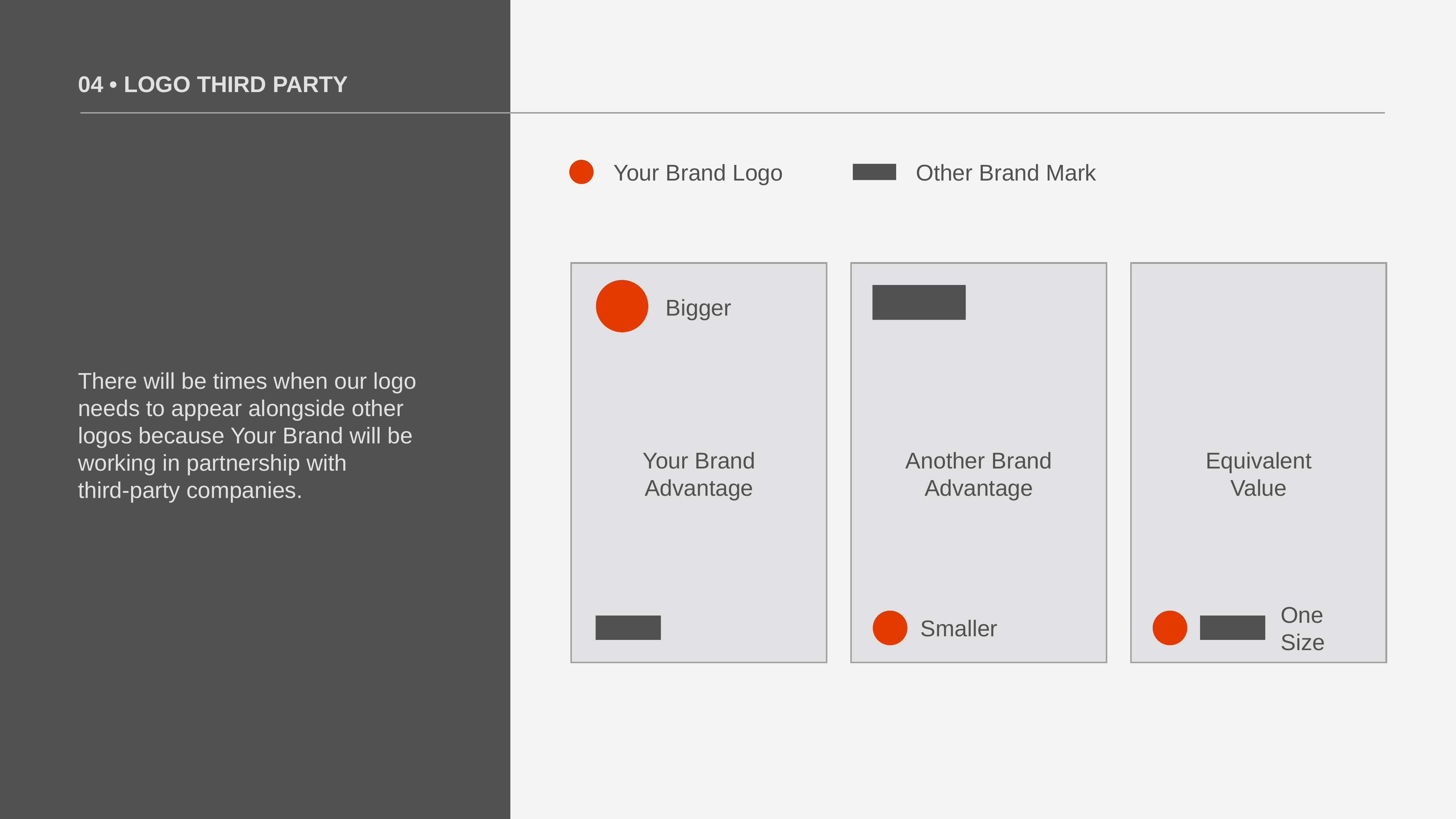

04 • LOGO THIRD PARTY
Your Brand Logo
Other Brand Mark

Bigger
There will be times when our logo needs to appear alongside other logos because Your Brand will be working in partnership with
third-party companies.
Your Brand Advantage
Another Brand Advantage
Equivalent
Value

Smaller
One Size